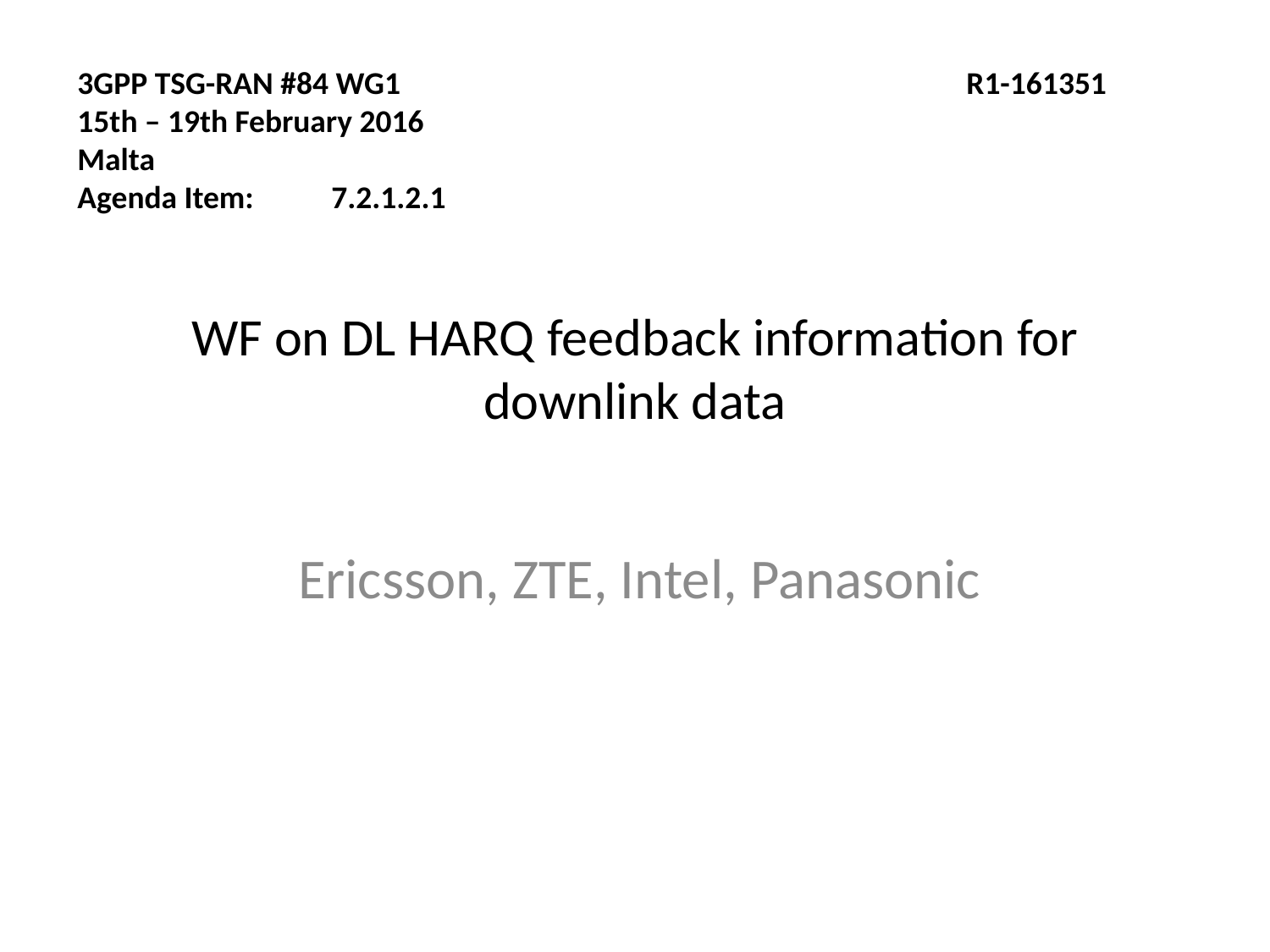

3GPP TSG-RAN #84 WG1					R1-161351
15th – 19th February 2016
Malta
Agenda Item:        	7.2.1.2.1

# WF on DL HARQ feedback information for downlink data
Ericsson, ZTE, Intel, Panasonic